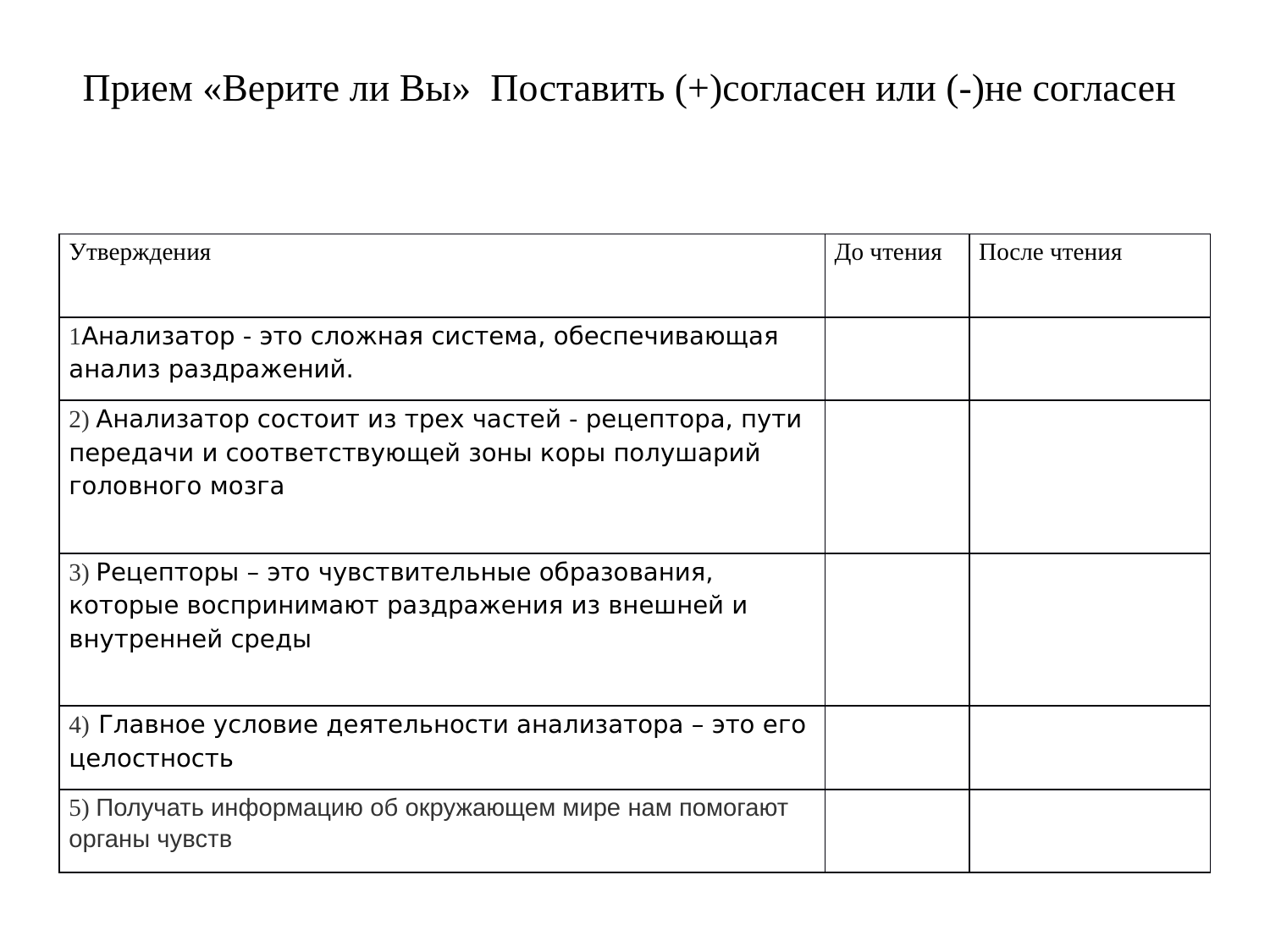

# Прием «Верите ли Вы»  Поставить (+)согласен или (-)не согласен
| Утверждения | До чтения | После чтения |
| --- | --- | --- |
| 1Анализатор - это сложная система, обеспечивающая анализ раздражений. |  |  |
| 2) Анализатор состоит из трех частей - рецептора, пути передачи и соответствующей зоны коры полушарий головного мозга |  |  |
| 3) Рецепторы – это чувствительные образования, которые воспринимают раздражения из внешней и внутренней среды |  |  |
| 4) Главное условие деятельности анализатора – это его целостность |  |  |
| 5) Получать информацию об окружающем мире нам помогают органы чувств |  |  |